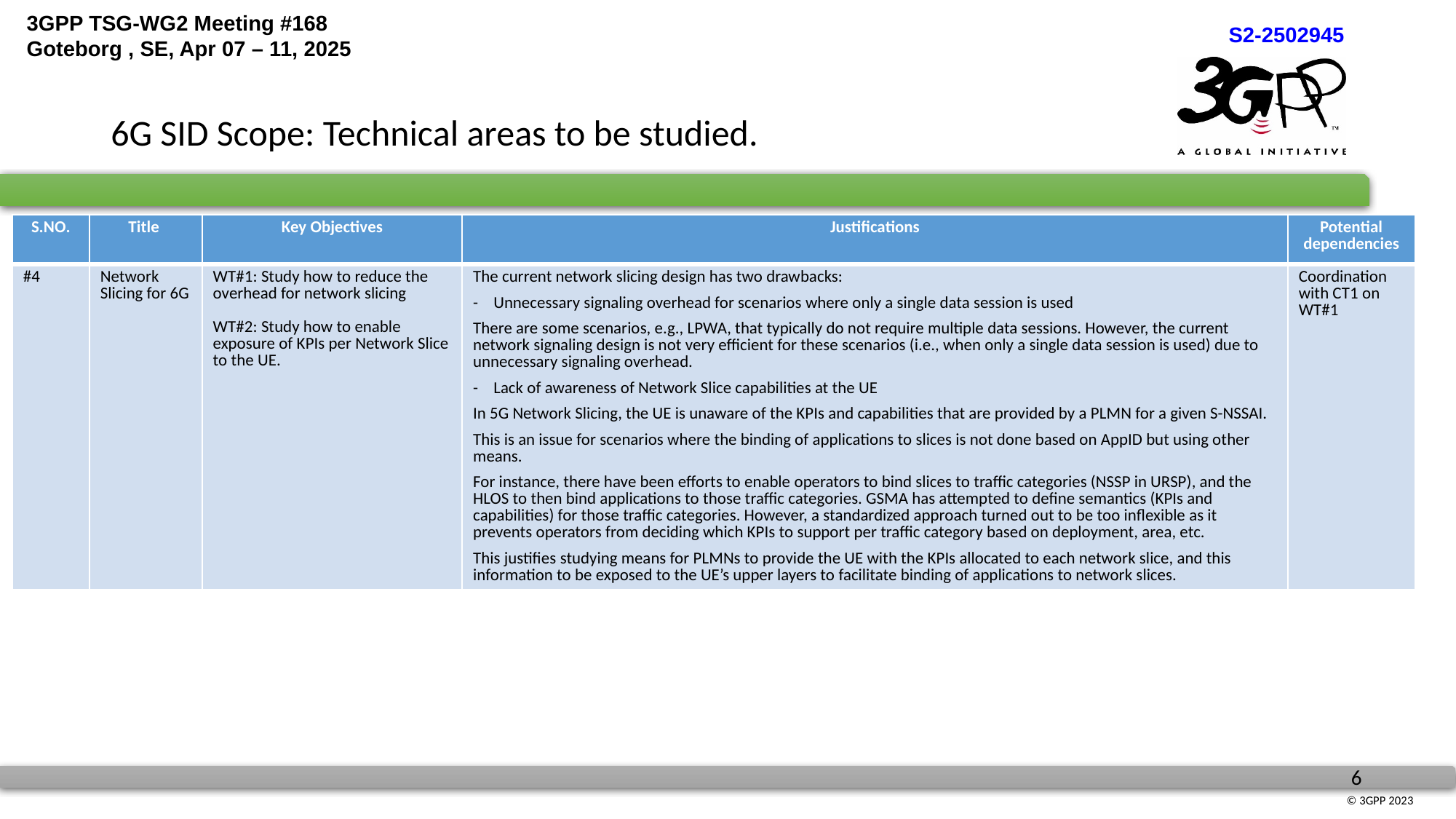

# 6G SID Scope: Technical areas to be studied.
| S.NO. | Title | Key Objectives | Justifications | Potential dependencies |
| --- | --- | --- | --- | --- |
| #4 | Network Slicing for 6G | WT#1: Study how to reduce the overhead for network slicing WT#2: Study how to enable exposure of KPIs per Network Slice to the UE. | The current network slicing design has two drawbacks: Unnecessary signaling overhead for scenarios where only a single data session is used There are some scenarios, e.g., LPWA, that typically do not require multiple data sessions. However, the current network signaling design is not very efficient for these scenarios (i.e., when only a single data session is used) due to unnecessary signaling overhead. Lack of awareness of Network Slice capabilities at the UE In 5G Network Slicing, the UE is unaware of the KPIs and capabilities that are provided by a PLMN for a given S-NSSAI. This is an issue for scenarios where the binding of applications to slices is not done based on AppID but using other means. For instance, there have been efforts to enable operators to bind slices to traffic categories (NSSP in URSP), and the HLOS to then bind applications to those traffic categories. GSMA has attempted to define semantics (KPIs and capabilities) for those traffic categories. However, a standardized approach turned out to be too inflexible as it prevents operators from deciding which KPIs to support per traffic category based on deployment, area, etc. This justifies studying means for PLMNs to provide the UE with the KPIs allocated to each network slice, and this information to be exposed to the UE’s upper layers to facilitate binding of applications to network slices. | Coordination with CT1 on WT#1 |